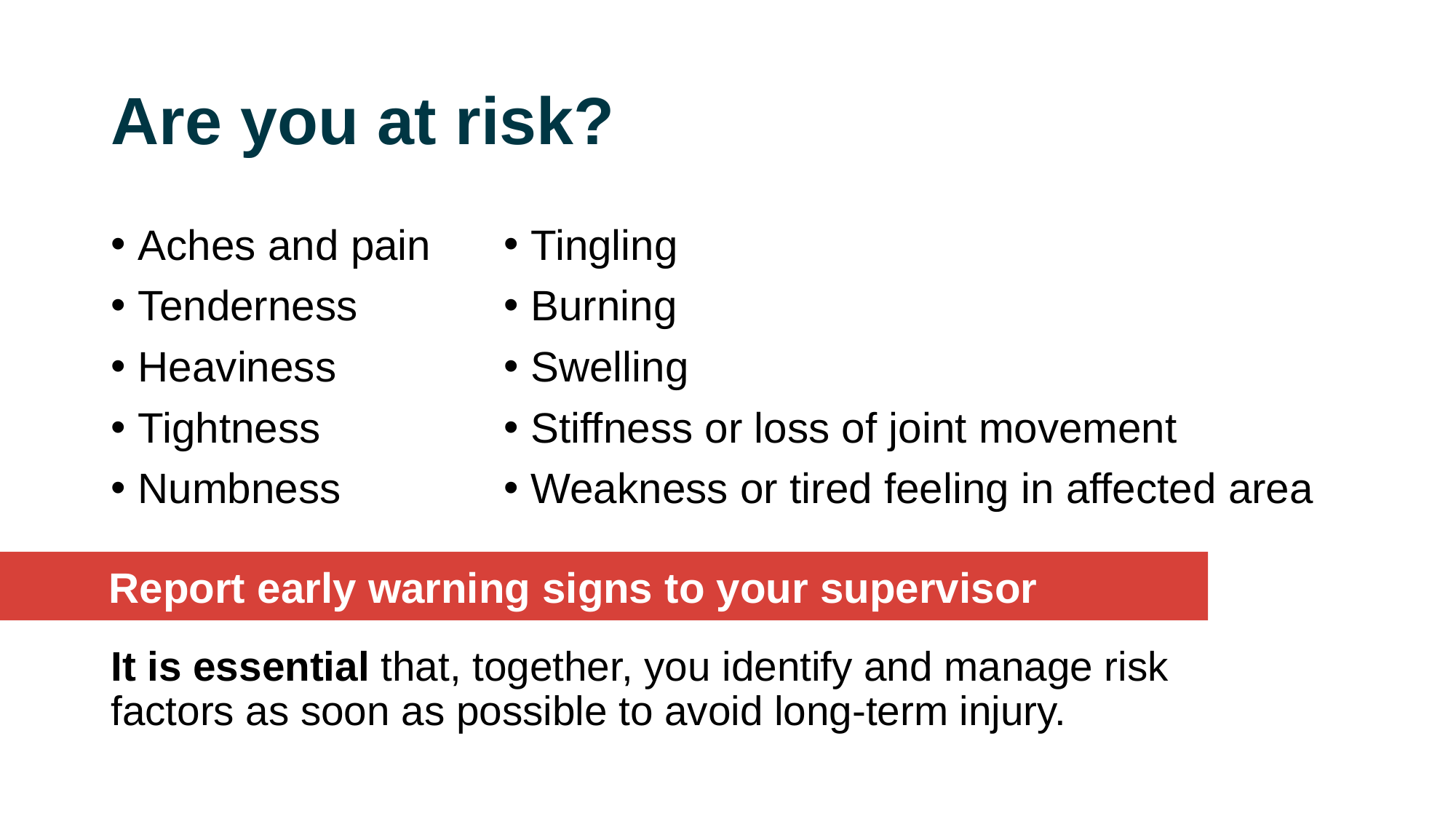

# Are you at risk?
Aches and pain
Tenderness
Heaviness
Tightness
Numbness
Tingling
Burning
Swelling
Stiffness or loss of joint movement
Weakness or tired feeling in affected area
Report early warning signs to your supervisor
It is essential that, together, you identify and manage risk factors as soon as possible to avoid long-term injury.